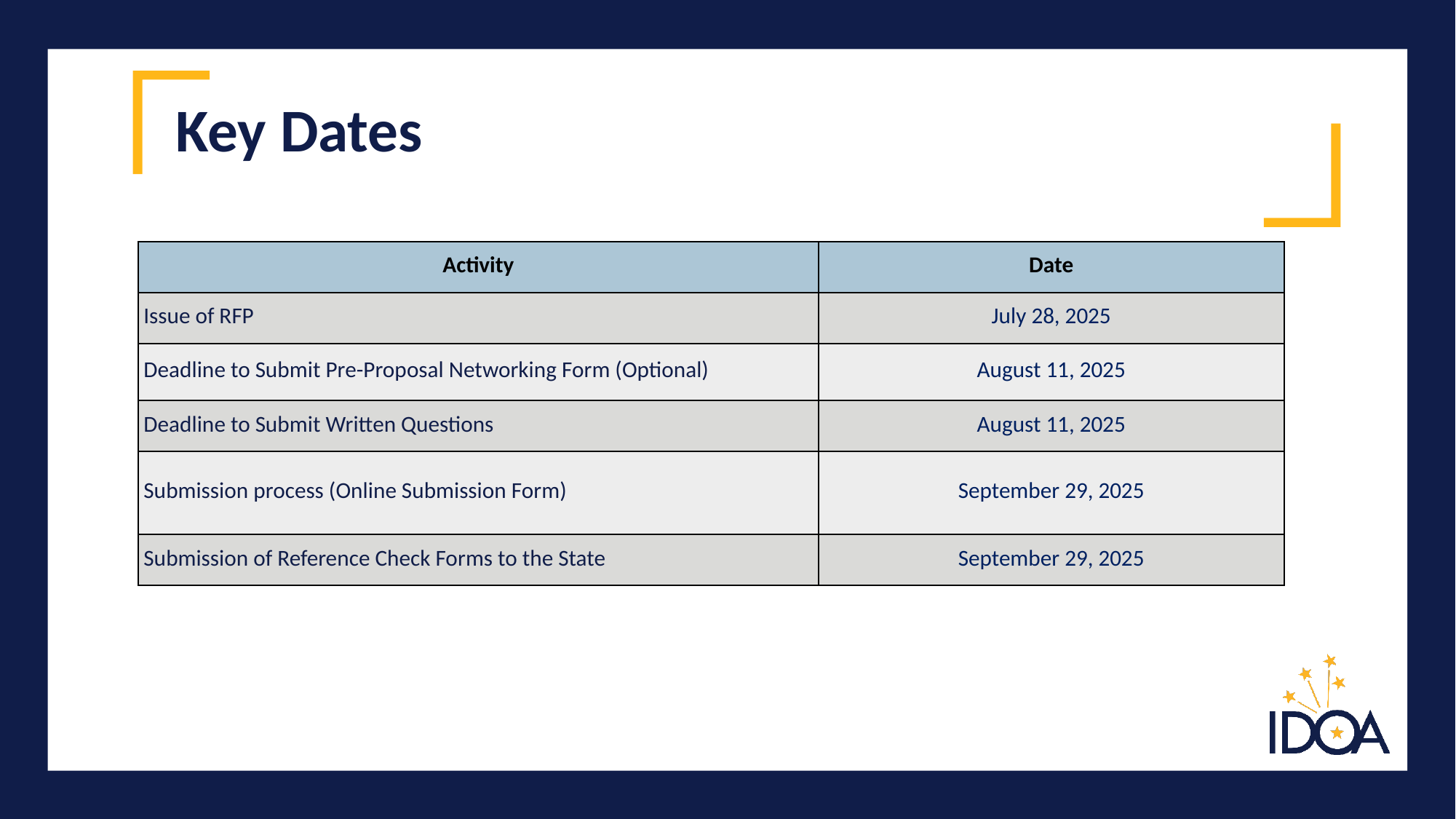

# Key Dates
| Activity | Date |
| --- | --- |
| Issue of RFP | July 28, 2025 |
| Deadline to Submit Pre-Proposal Networking Form (Optional) | August 11, 2025 |
| Deadline to Submit Written Questions | August 11, 2025 |
| Submission process (Online Submission Form) | September 29, 2025 |
| Submission of Reference Check Forms to the State | September 29, 2025 |